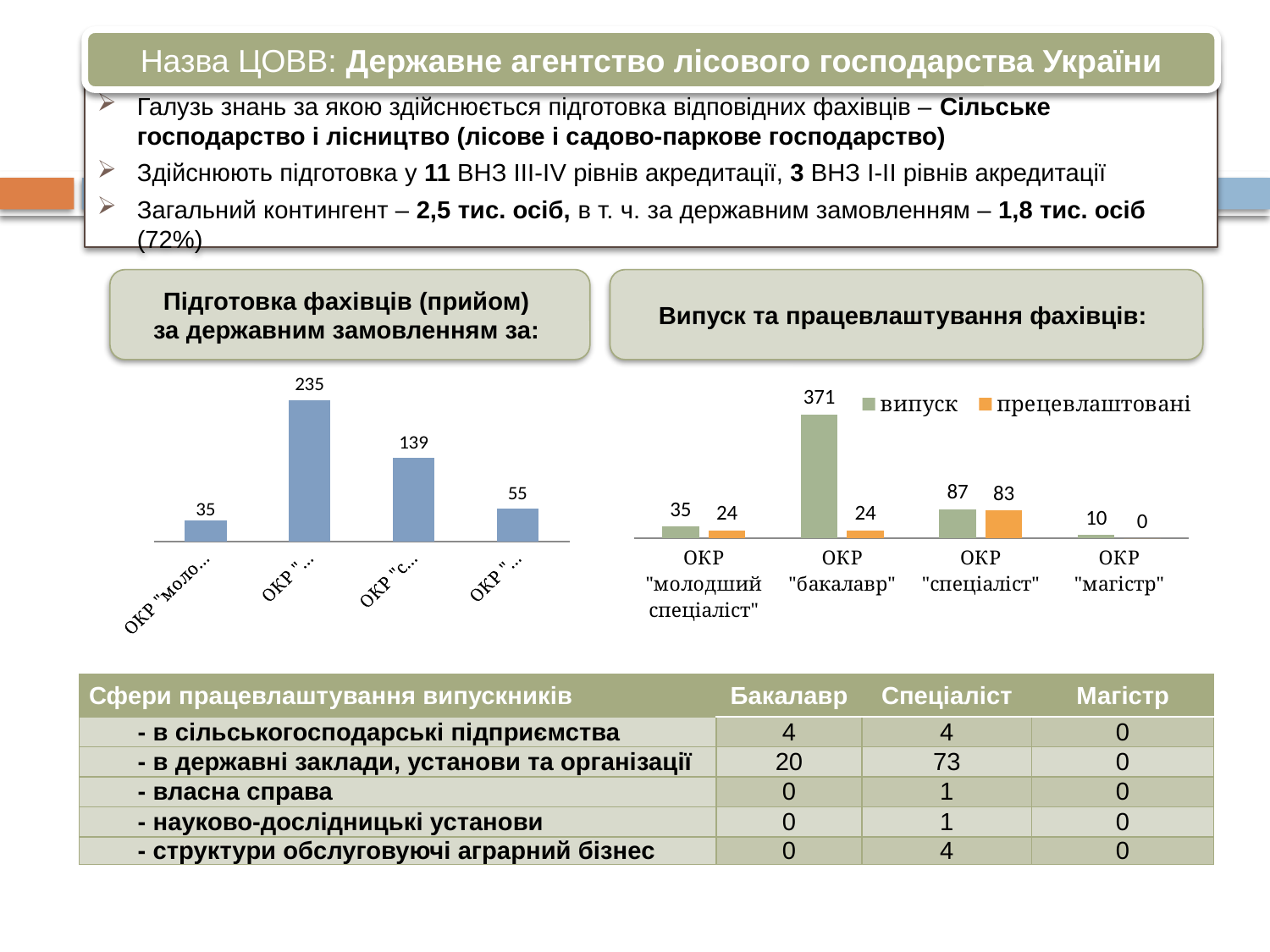

Назва ЦОВВ: Державне агентство лісового господарства України

Галузь знань за якою здійснюється підготовка відповідних фахівців – Сільське господарство і лісництво (лісове і садово-паркове господарство)
Здійснюють підготовка у 11 ВНЗ ІІІ-ІV рівнів акредитації, 3 ВНЗ І-ІІ рівнів акредитації
Загальний контингент – 2,5 тис. осіб, в т. ч. за державним замовленням – 1,8 тис. осіб (72%)
Випуск та працевлаштування фахівців:
Підготовка фахівців (прийом)
за державним замовленням за:

### Chart

| Category | випуск | прецевлаштовані |
|---|---|---|
| ОКР "молодший спеціаліст" | 35.0 | 24.0 |
| ОКР "бакалавр" | 371.0 | 24.0 |
| ОКР "спеціаліст" | 87.0 | 83.0 |
| ОКР "магістр" | 10.0 | 0.0 |

### Chart

| Category | Столбец1 |
|---|---|
| ОКР "молодший спеціаліст" | 35.0 |
| ОКР "бакалавр" | 235.0 |
| ОКР "спеціаліст" | 139.0 |
| ОКР "магістр" | 55.0 |
| Сфери працевлаштування випускників | Бакалавр | Спеціаліст | Магістр |
| --- | --- | --- | --- |
| - в сільськогосподарські підприємства | 4 | 4 | 0 |
| - в державні заклади, установи та організації | 20 | 73 | 0 |
| - власна справа | 0 | 1 | 0 |
| - науково-дослідницькі установи | 0 | 1 | 0 |
| - структури обслуговуючі аграрний бізнес | 0 | 4 | 0 |